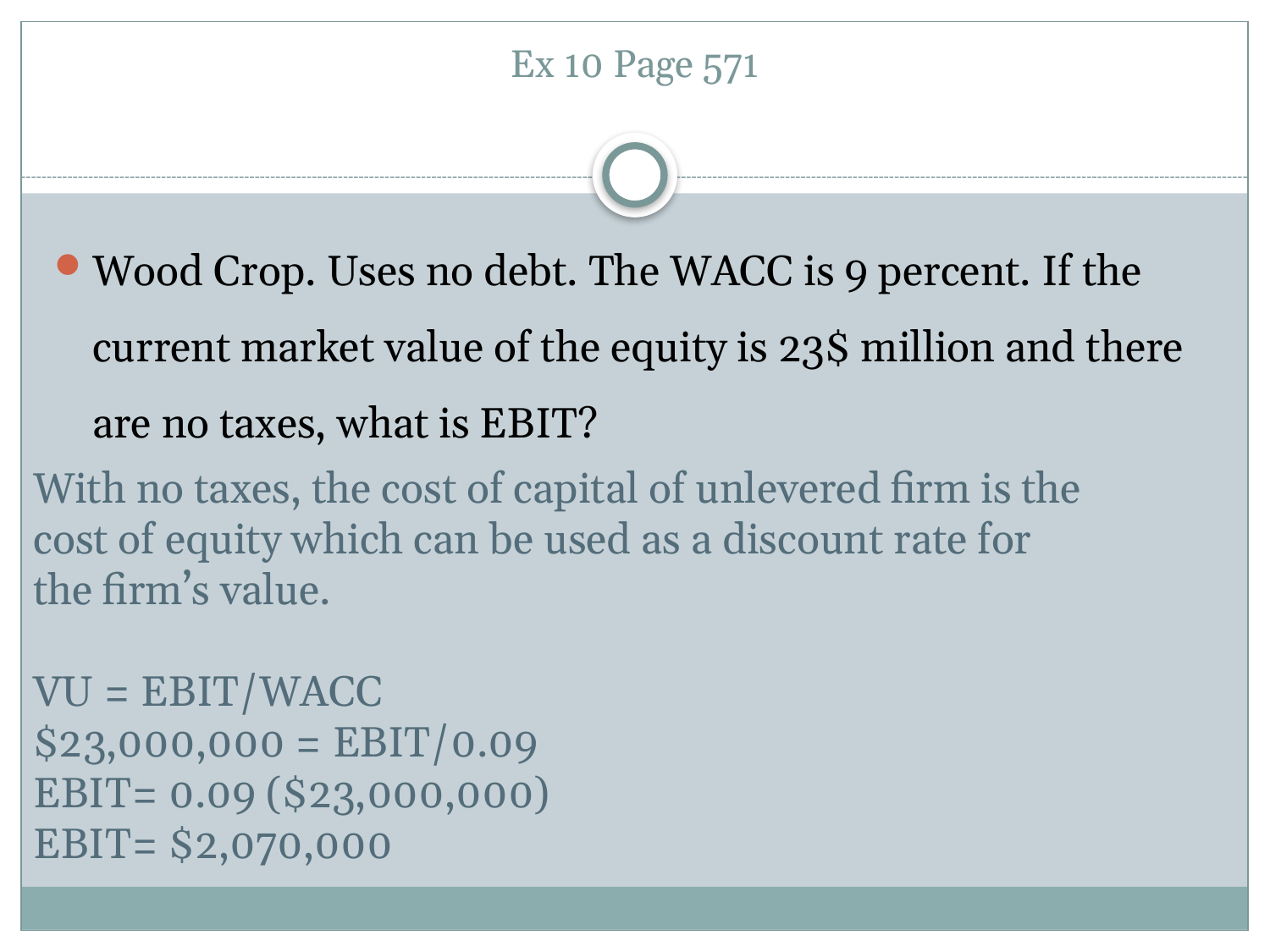

# Ex 10 Page 571
Wood Crop. Uses no debt. The WACC is 9 percent. If the current market value of the equity is 23$ million and there are no taxes, what is EBIT?

With no taxes, the cost of capital of unlevered firm is the cost of equity which can be used as a discount rate for the firm’s value.

VU = EBIT/WACC
$23,000,000 = EBIT/0.09
EBIT= 0.09 ($23,000,000)
EBIT= $2,070,000